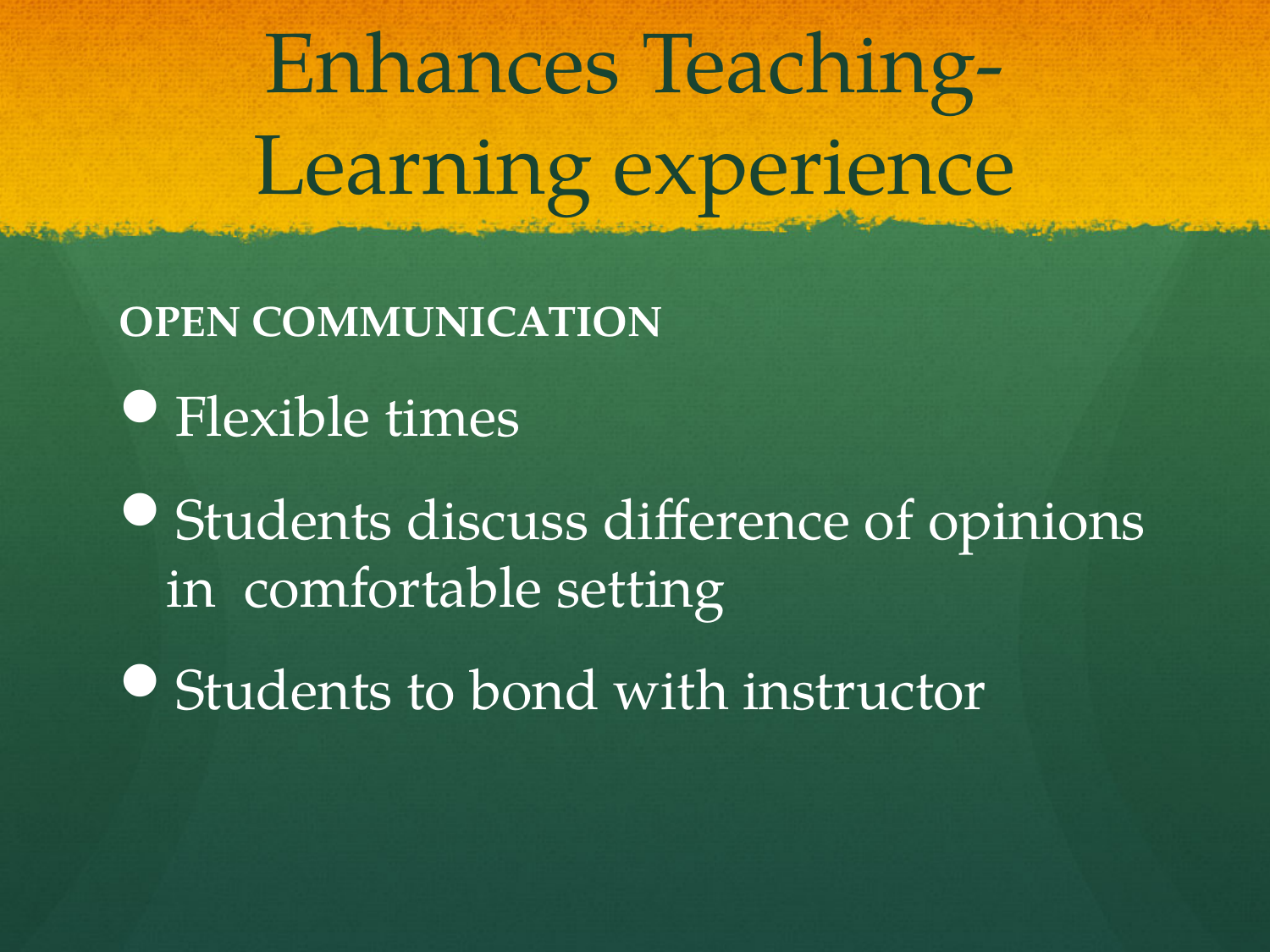

# Enhances Teaching-Learning experience
OPEN COMMUNICATION
Flexible times
Students discuss difference of opinions in  comfortable setting
Students to bond with instructor